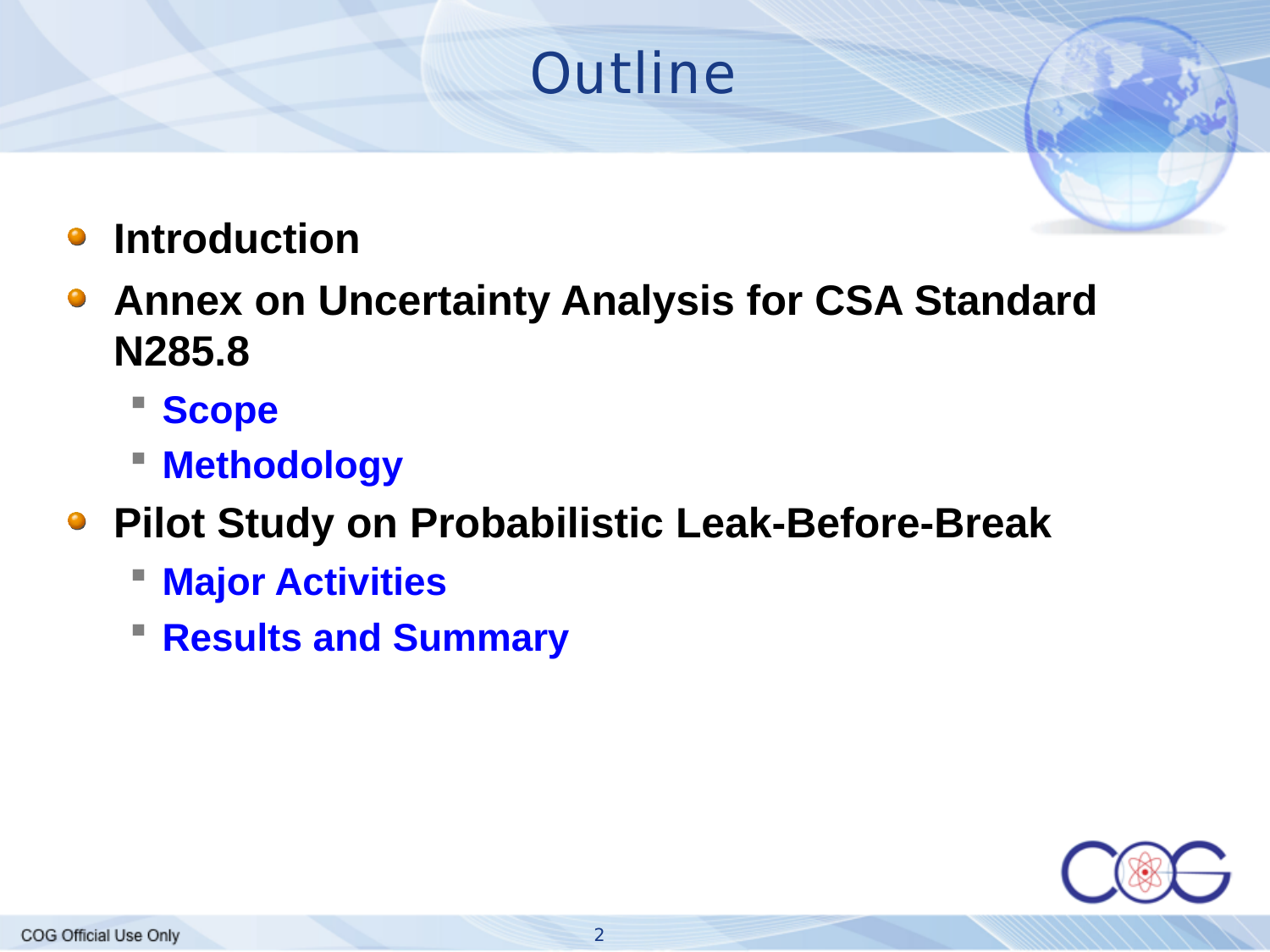

Outline
Introduction
Annex on Uncertainty Analysis for CSA Standard N285.8
Scope
Methodology
Pilot Study on Probabilistic Leak-Before-Break
Major Activities
Results and Summary